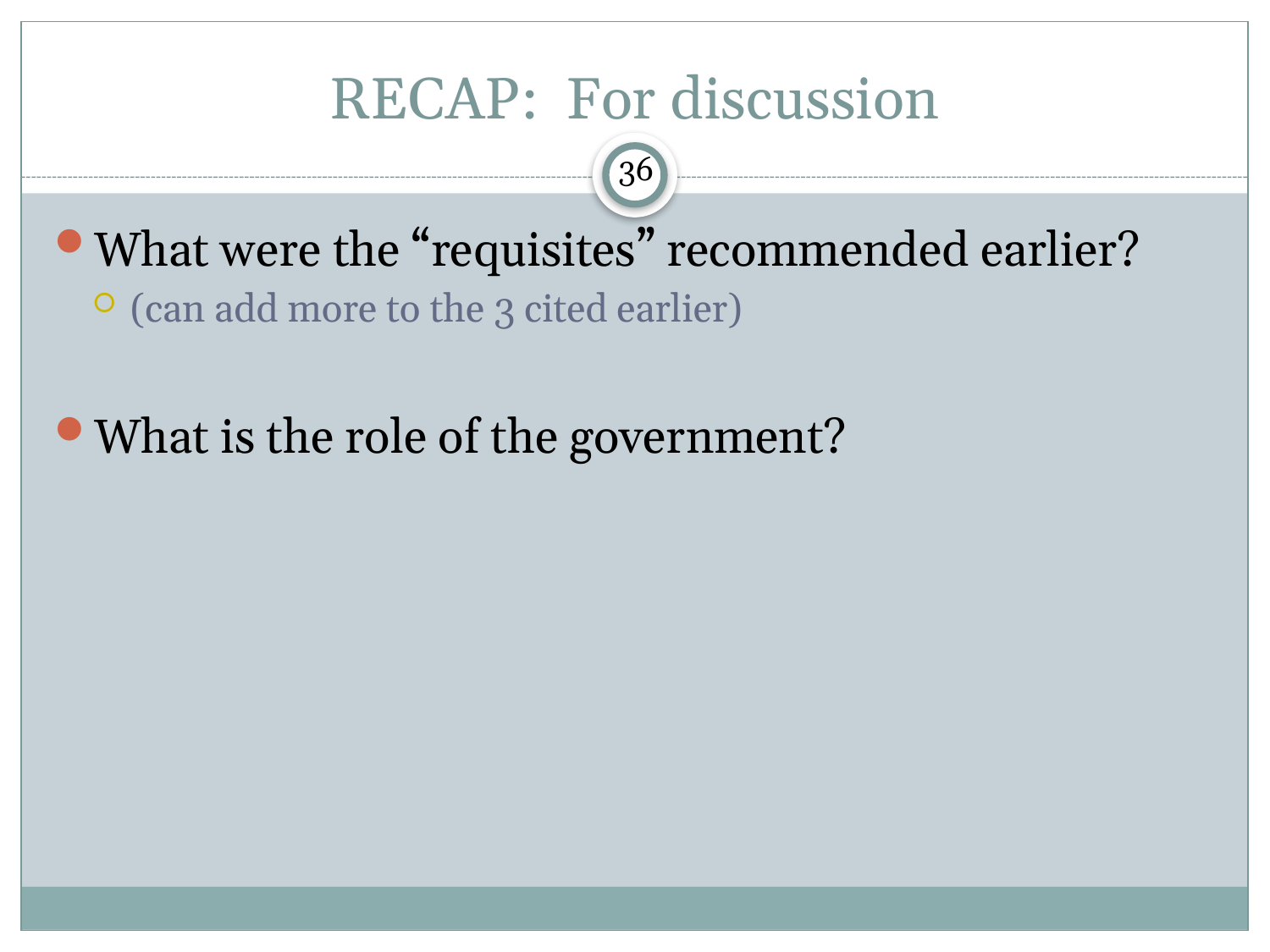

# RECAP:  For discussion
36
What were the “requisites” recommended earlier?
(can add more to the 3 cited earlier)

What is the role of the government?